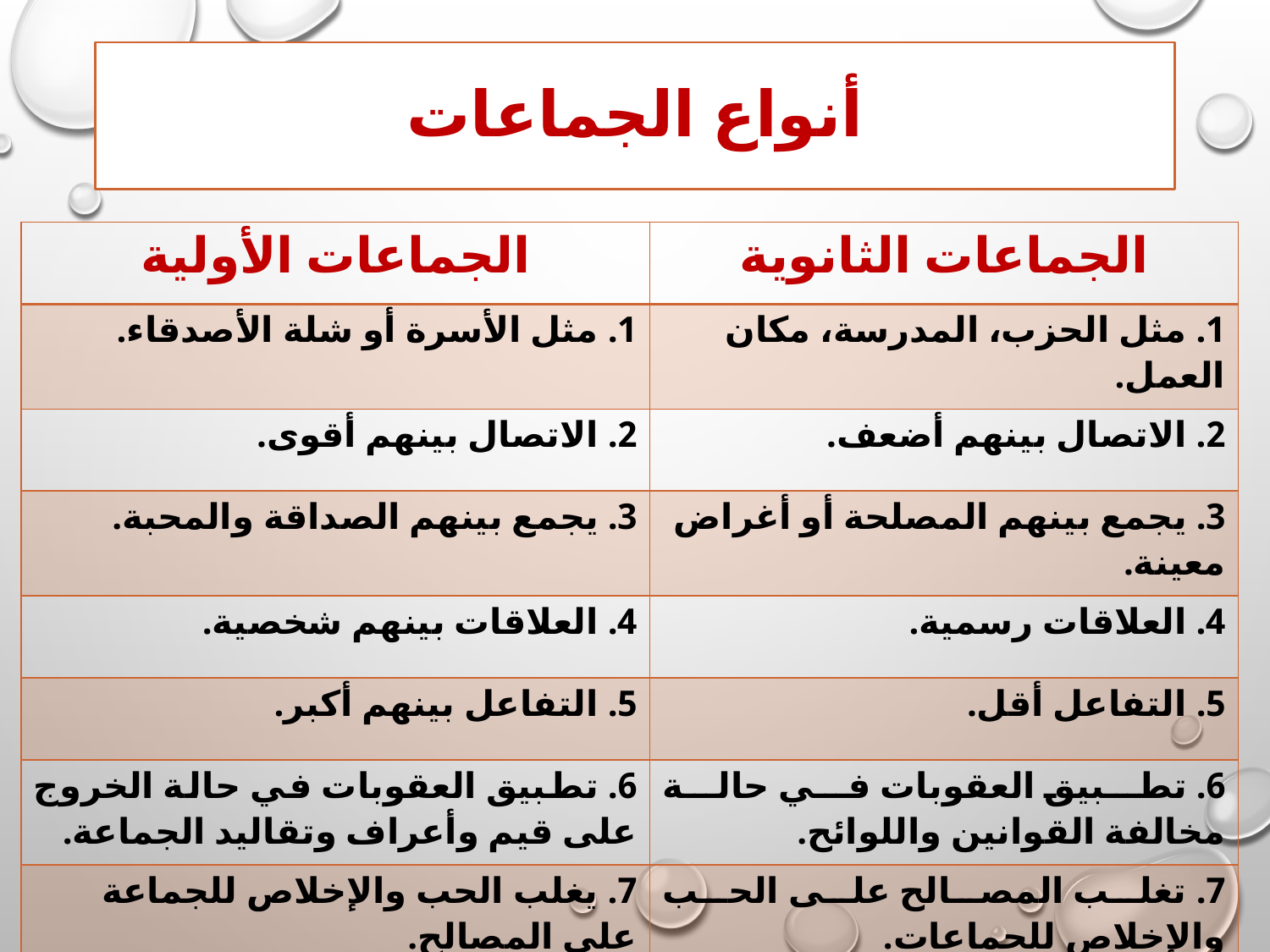

# أنواع الجماعات
| الجماعات الأولية | الجماعات الثانوية |
| --- | --- |
| 1. مثل الأسرة أو شلة الأصدقاء. | 1. مثل الحزب، المدرسة، مكان العمل. |
| 2. الاتصال بينهم أقوى. | 2. الاتصال بينهم أضعف. |
| 3. يجمع بينهم الصداقة والمحبة. | 3. يجمع بينهم المصلحة أو أغراض معينة. |
| 4. العلاقات بينهم شخصية. | 4. العلاقات رسمية. |
| 5. التفاعل بينهم أكبر. | 5. التفاعل أقل. |
| 6. تطبيق العقوبات في حالة الخروج على قيم وأعراف وتقاليد الجماعة. | 6. تطبيق العقوبات في حالة مخالفة القوانين واللوائح. |
| 7. يغلب الحب والإخلاص للجماعة على المصالح. | 7. تغلب المصالح على الحب والإخلاص للجماعات. |